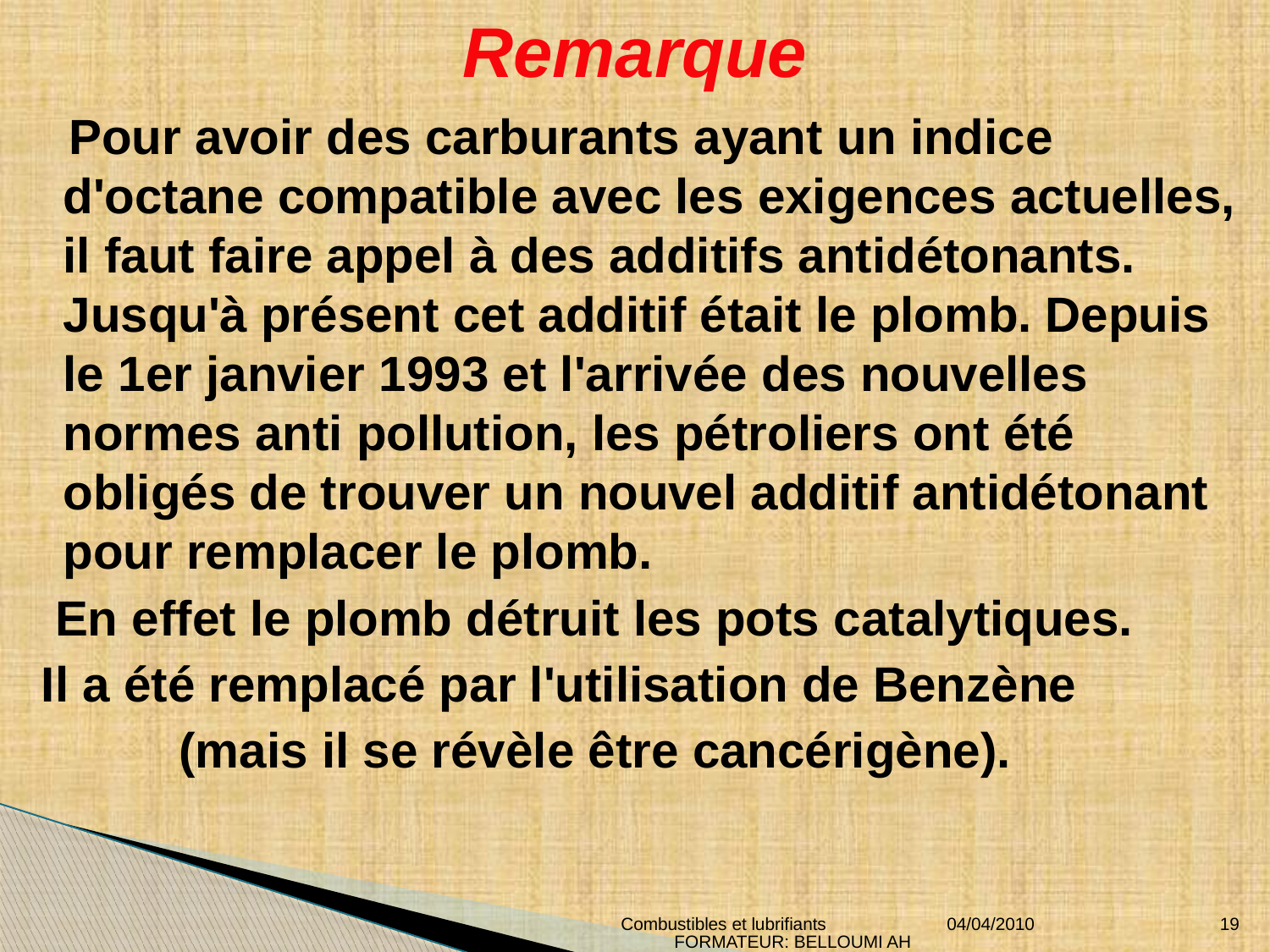

# Remarque
   Pour avoir des carburants ayant un indice d'octane compatible avec les exigences actuelles, il faut faire appel à des additifs antidétonants. Jusqu'à présent cet additif était le plomb. Depuis le 1er janvier 1993 et l'arrivée des nouvelles normes anti pollution, les pétroliers ont été obligés de trouver un nouvel additif antidétonant pour remplacer le plomb.
  En effet le plomb détruit les pots catalytiques.
 Il a été remplacé par l'utilisation de Benzène
           (mais il se révèle être cancérigène).
Combustibles et lubrifiants                              FORMATEUR: BELLOUMI AHMED
04/04/2010
19